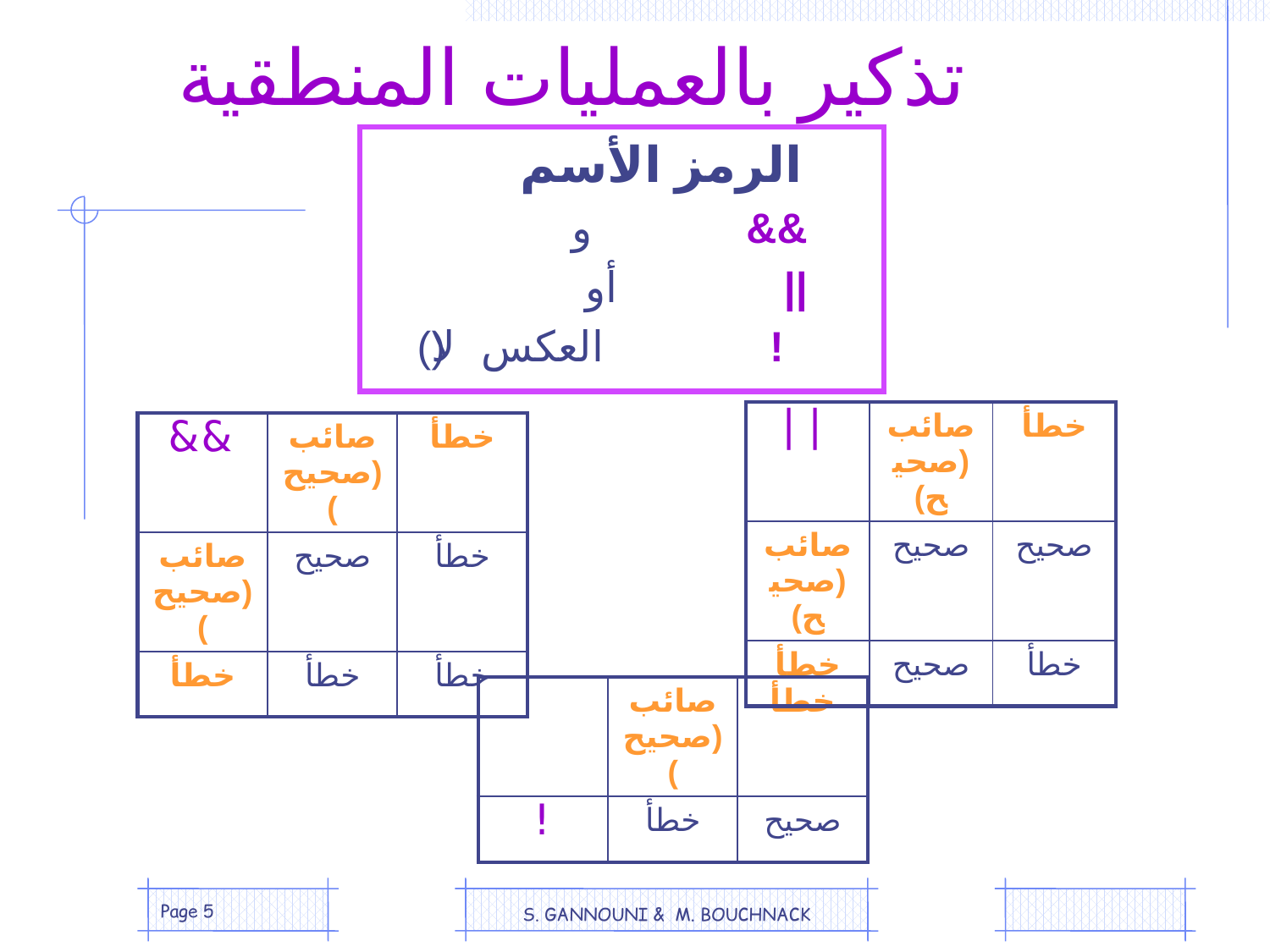

# تذكير بالعمليات المنطقية
     الرمز 	الأسم
&&             و
||              أو
  !              العكس (لا)

| || | صائب (صحيح) | خطأ |
| --- | --- | --- |
| صائب (صحيح) | صحيح | صحيح |
| خطأ | صحيح | خطأ |
| && | صائب (صحيح) | خطأ |
| --- | --- | --- |
| صائب (صحيح) | صحيح | خطأ |
| خطأ | خطأ | خطأ |
|  | صائب (صحيح) | خطأ |
| --- | --- | --- |
| ! | خطأ | صحيح |
Page 5
S. GANNOUNI &  M. BOUCHNACK